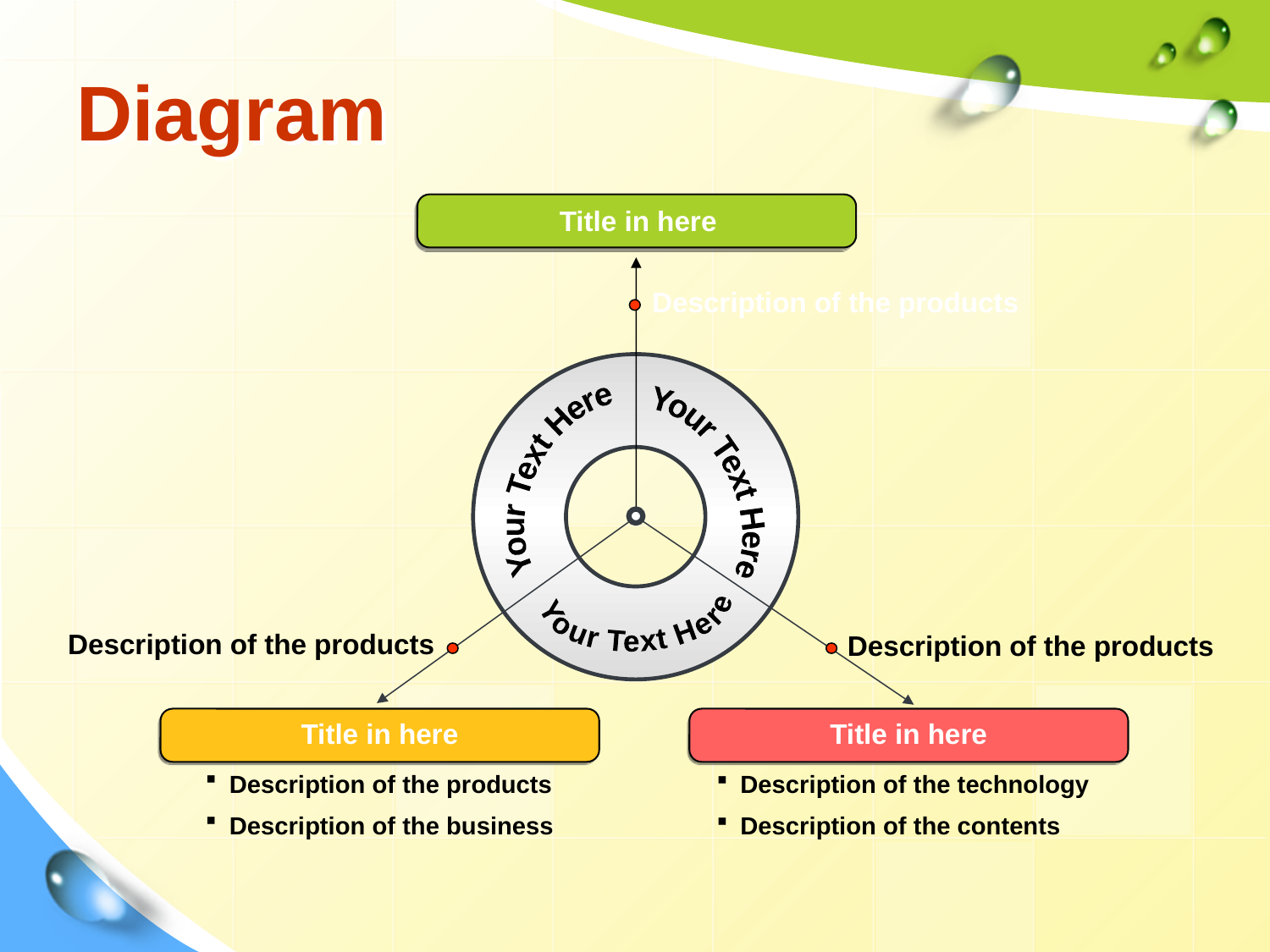

# Diagram

Title in here

Description of the products

Your Text Here
Your Text Here

Your Text Here
Description of the products
Description of the products

Title in here
Title in here
Description of the products

Description of the business

Description of the technology

Description of the contents